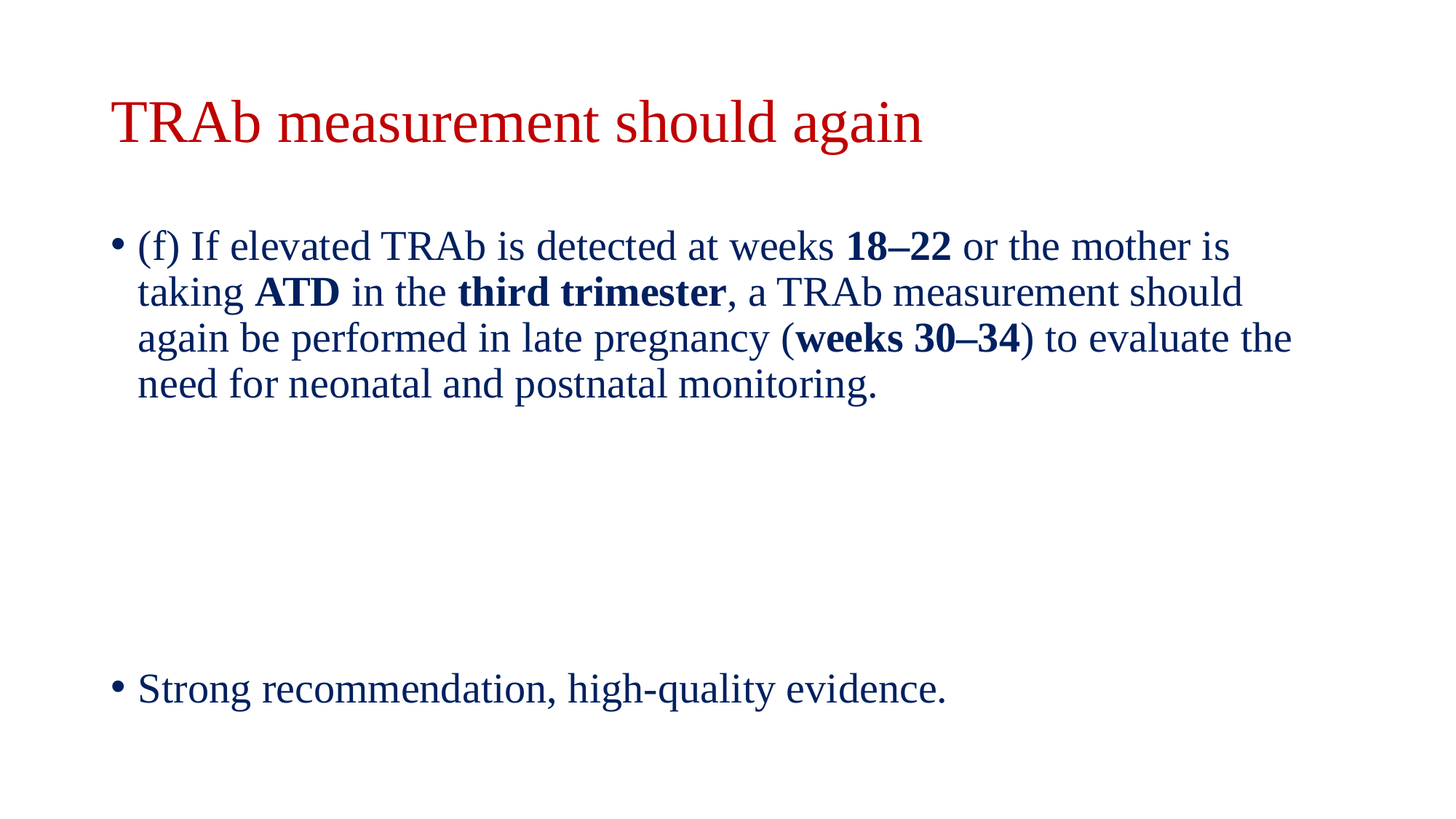

# TRAb measurement should again
(f) If elevated TRAb is detected at weeks 18–22 or the mother is taking ATD in the third trimester, a TRAb measurement should again be performed in late pregnancy (weeks 30–34) to evaluate the need for neonatal and postnatal monitoring.

Strong recommendation, high-quality evidence.